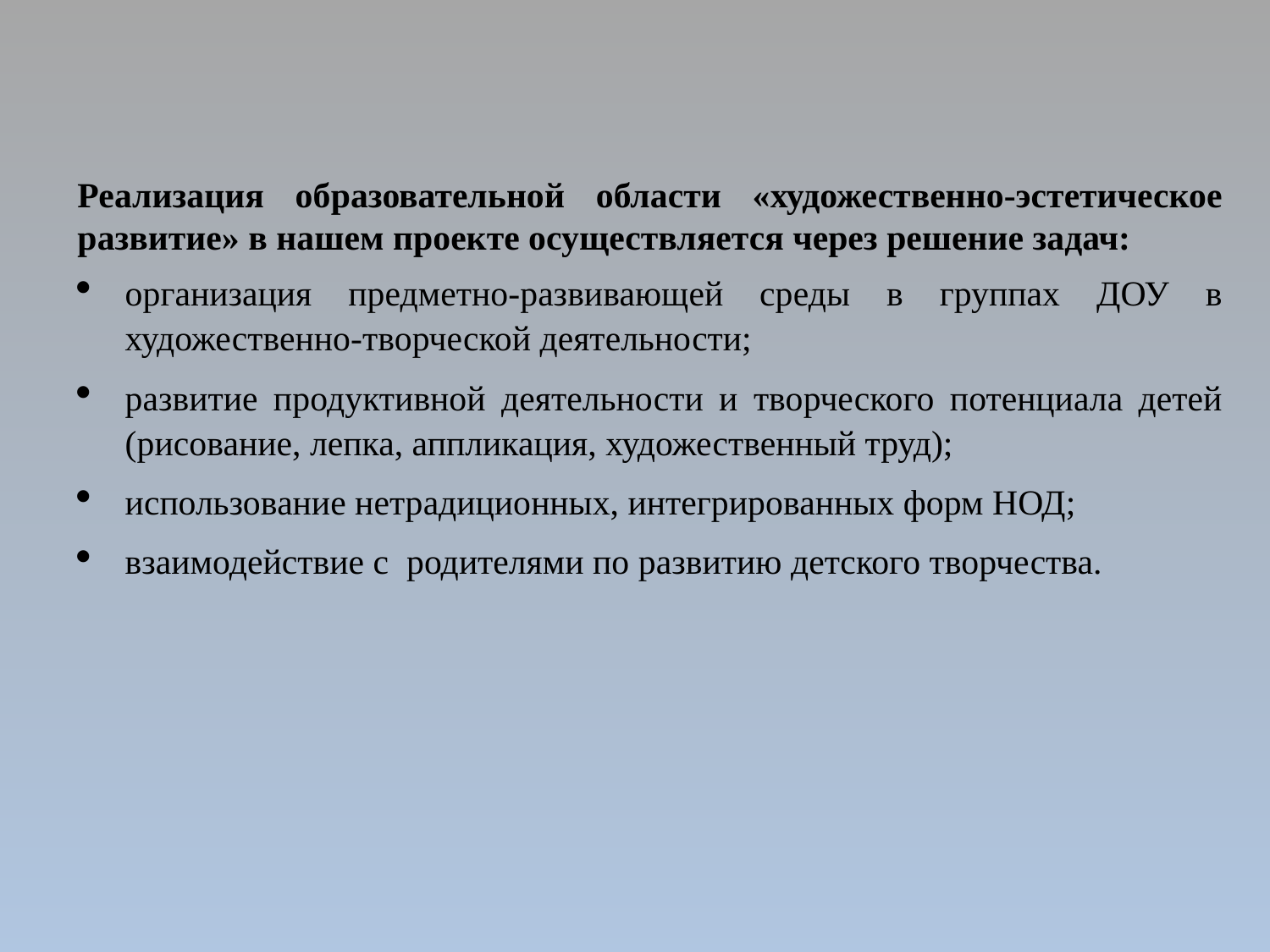

Реализация образовательной области «художественно-эстетическое развитие» в нашем проекте осуществляется через решение задач:
организация предметно-развивающей среды в группах ДОУ в художественно-творческой деятельности;
развитие продуктивной деятельности и творческого потенциала детей (рисование, лепка, аппликация, художественный труд);
использование нетрадиционных, интегрированных форм НОД;
взаимодействие с  родителями по развитию детского творчества.